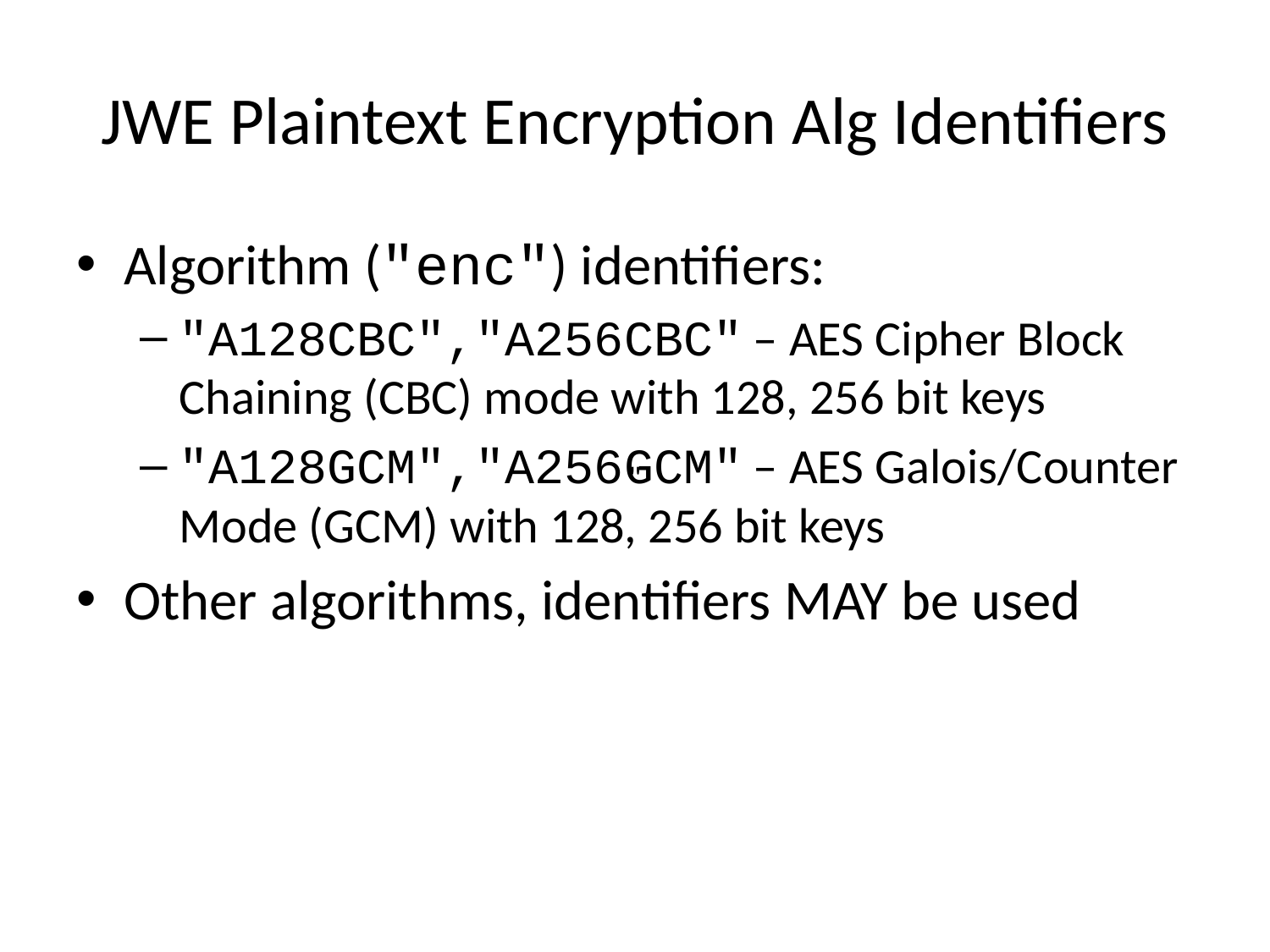

# JWE Plaintext Encryption Alg Identifiers
Algorithm ("enc") identifiers:
"A128CBC","A256CBC" – AES Cipher Block Chaining (CBC) mode with 128, 256 bit keys
"A128GCM","A256GCM" – AES Galois/Counter Mode (GCM) with 128, 256 bit keys
Other algorithms, identifiers MAY be used
"